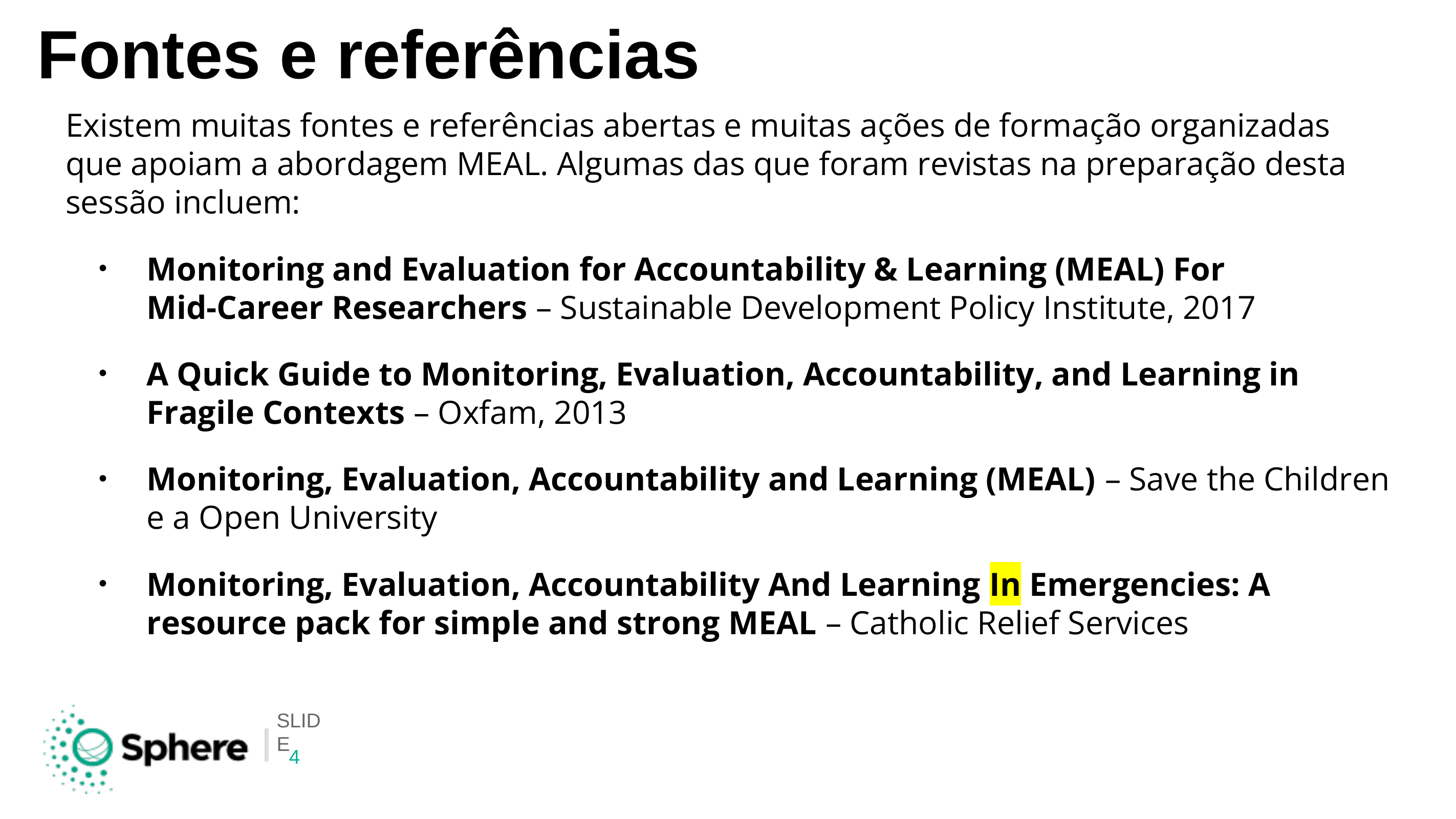

# Fontes e referências
Existem muitas fontes e referências abertas e muitas ações de formação organizadas que apoiam a abordagem MEAL. Algumas das que foram revistas na preparação desta sessão incluem:
Monitoring and Evaluation for Accountability & Learning (MEAL) For
Mid-Career Researchers – Sustainable Development Policy Institute, 2017
A Quick Guide to Monitoring, Evaluation, Accountability, and Learning in Fragile Contexts – Oxfam, 2013
Monitoring, Evaluation, Accountability and Learning (MEAL) – Save the Children e a Open University
Monitoring, Evaluation, Accountability And Learning In Emergencies: A resource pack for simple and strong MEAL – Catholic Relief Services

4